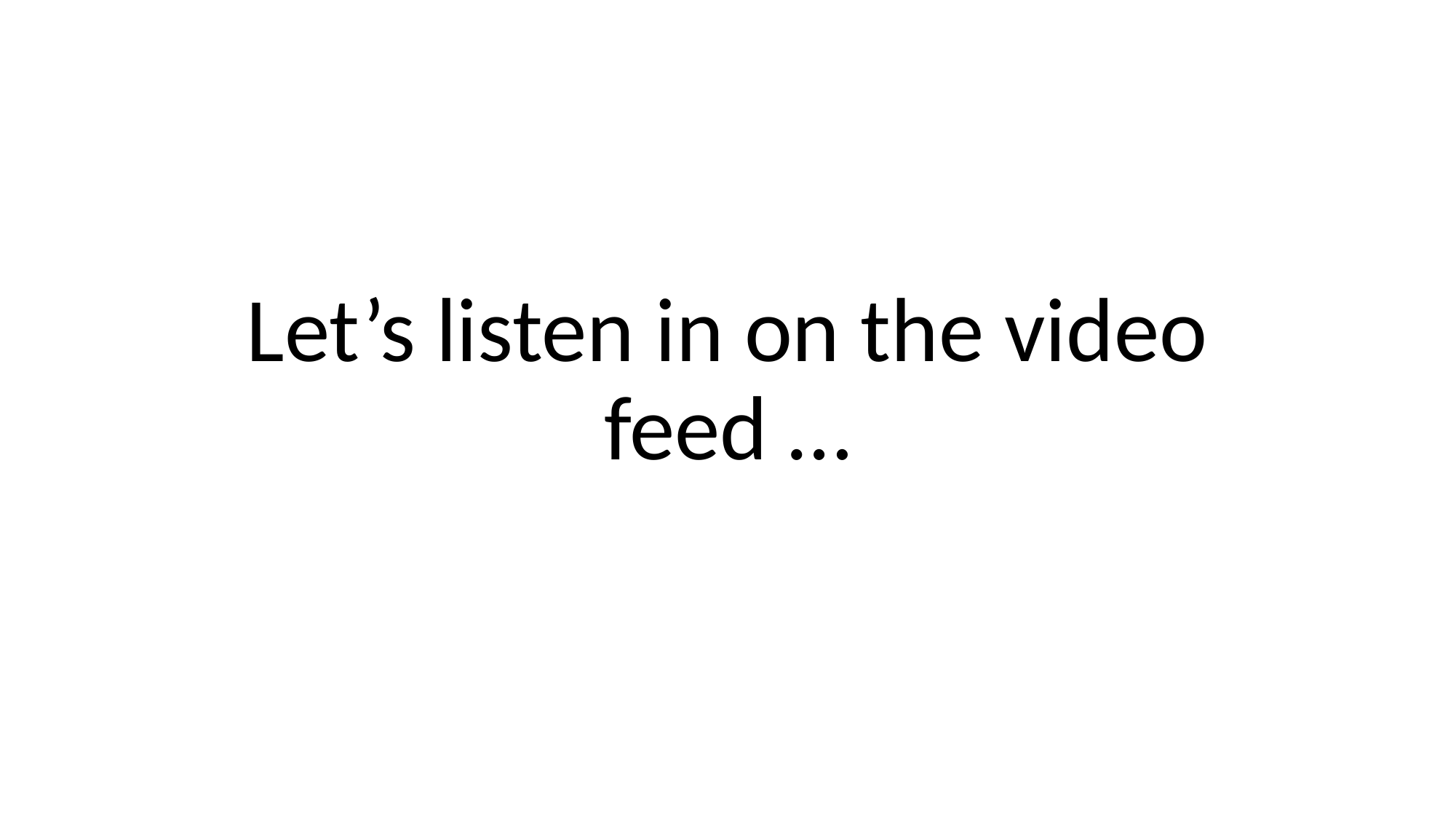

# Let’s listen in on the video feed …